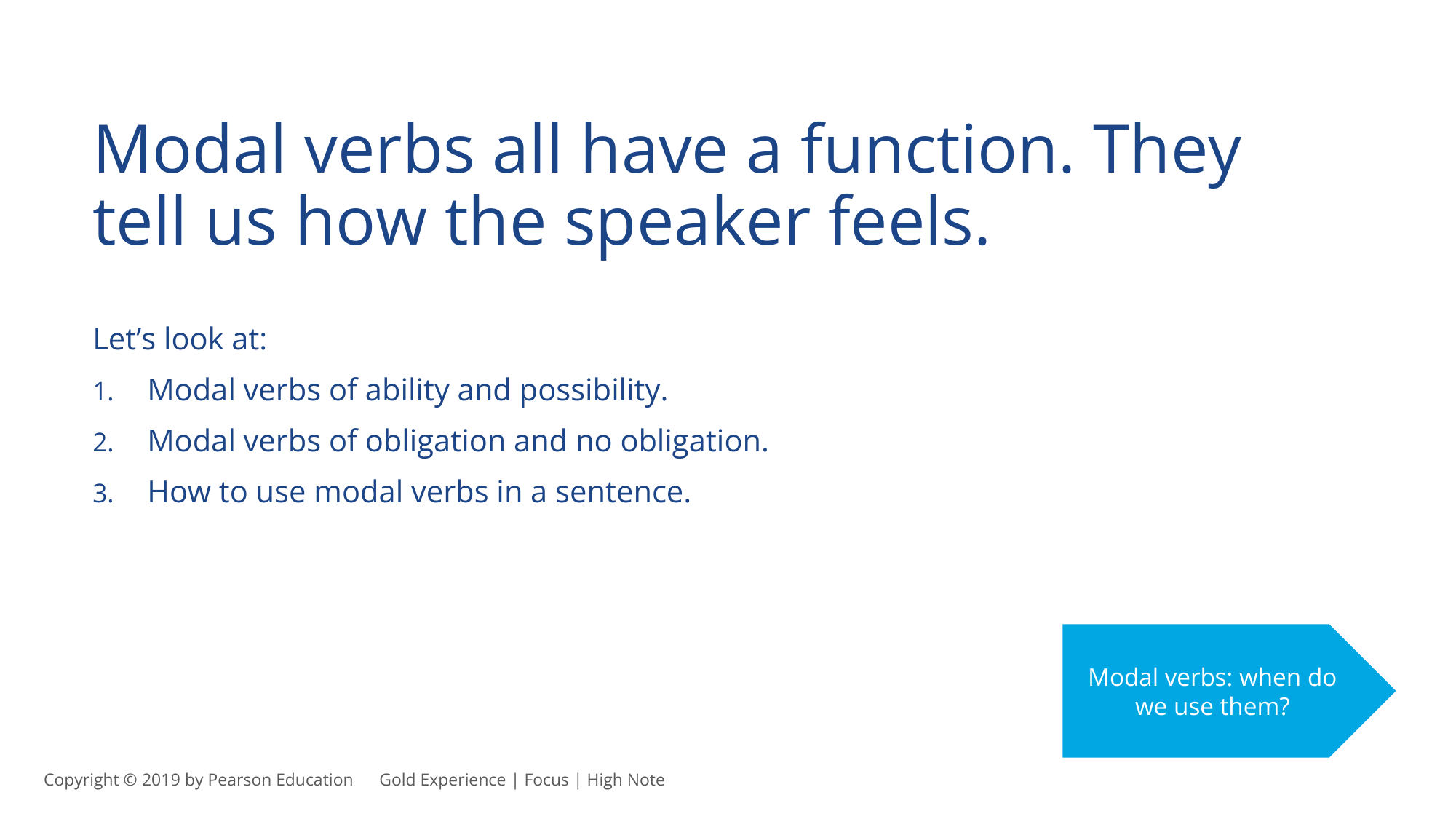

Modal verbs all have a function. They tell us how the speaker feels.
Let’s look at:
Modal verbs of ability and possibility.
Modal verbs of obligation and no obligation.
How to use modal verbs in a sentence.
Modal verbs: when do we use them?
Copyright © 2019 by Pearson Education      Gold Experience | Focus | High Note